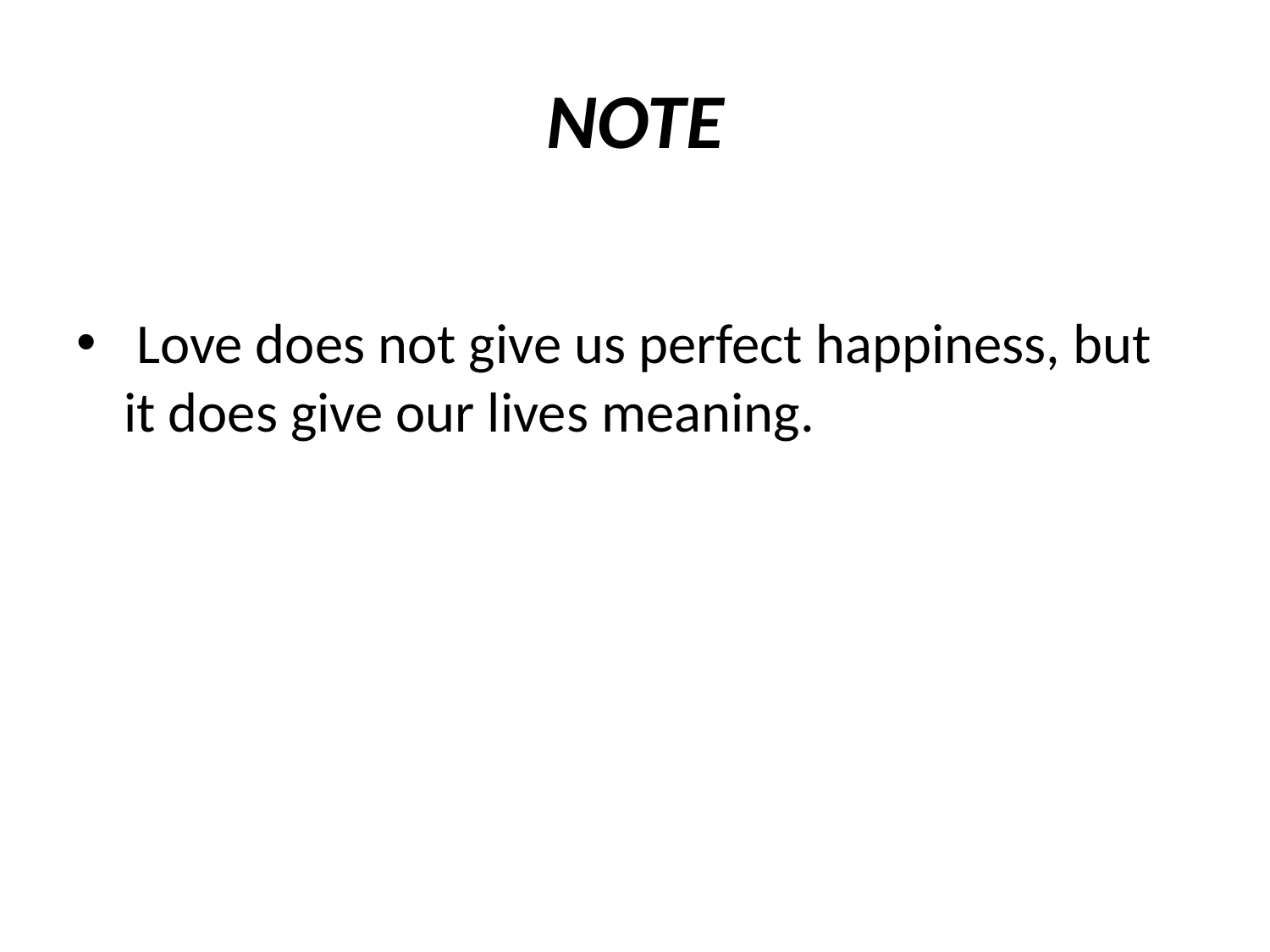

# NOTE

 Love does not give us perfect happiness, but it does give our lives meaning.